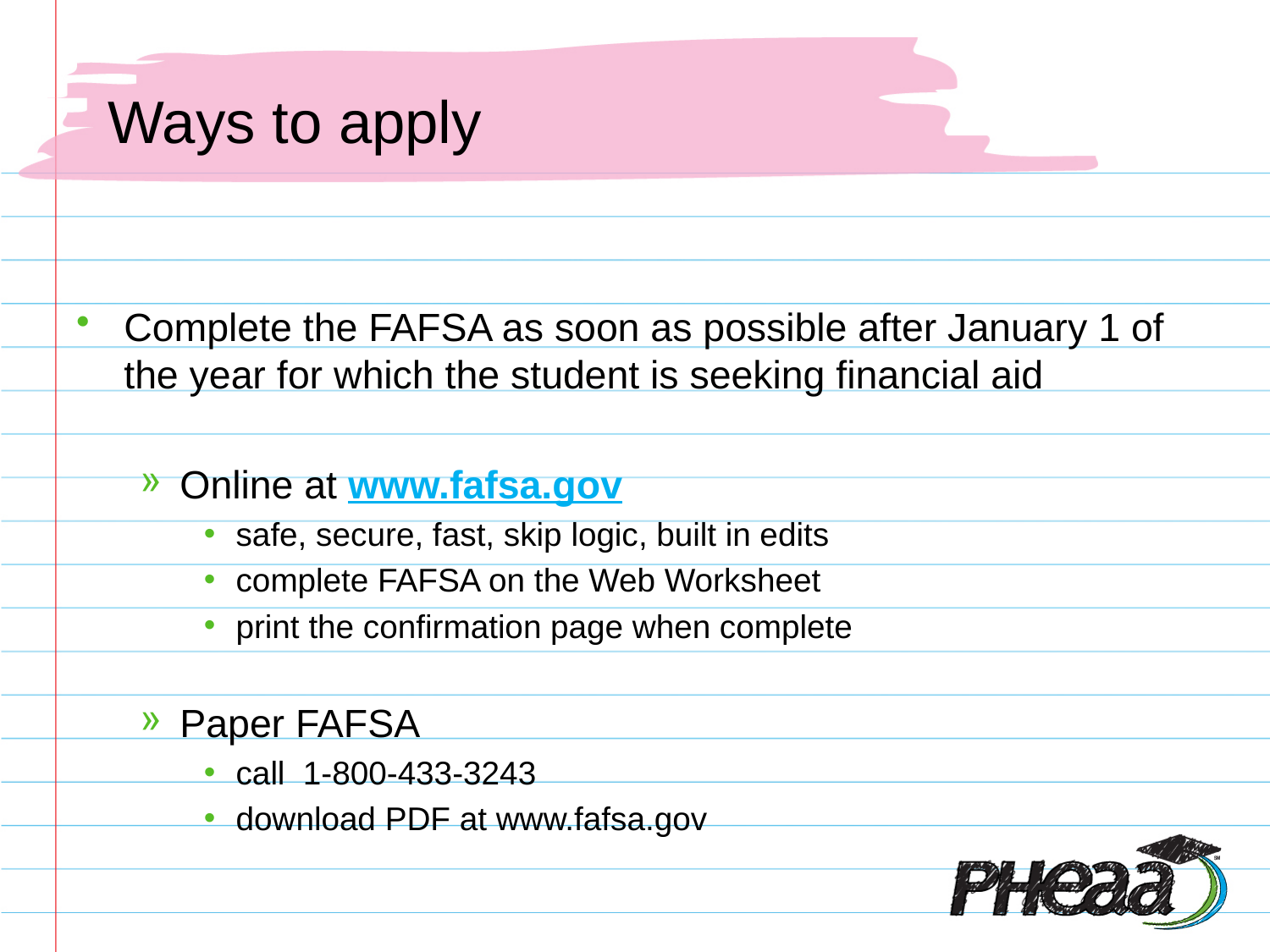

# Ways to apply
Complete the FAFSA as soon as possible after January 1 of the year for which the student is seeking financial aid

Online at www.fafsa.gov
safe, secure, fast, skip logic, built in edits
complete FAFSA on the Web Worksheet
print the confirmation page when complete

Paper FAFSA
call  1-800-433-3243
download PDF at www.fafsa.gov